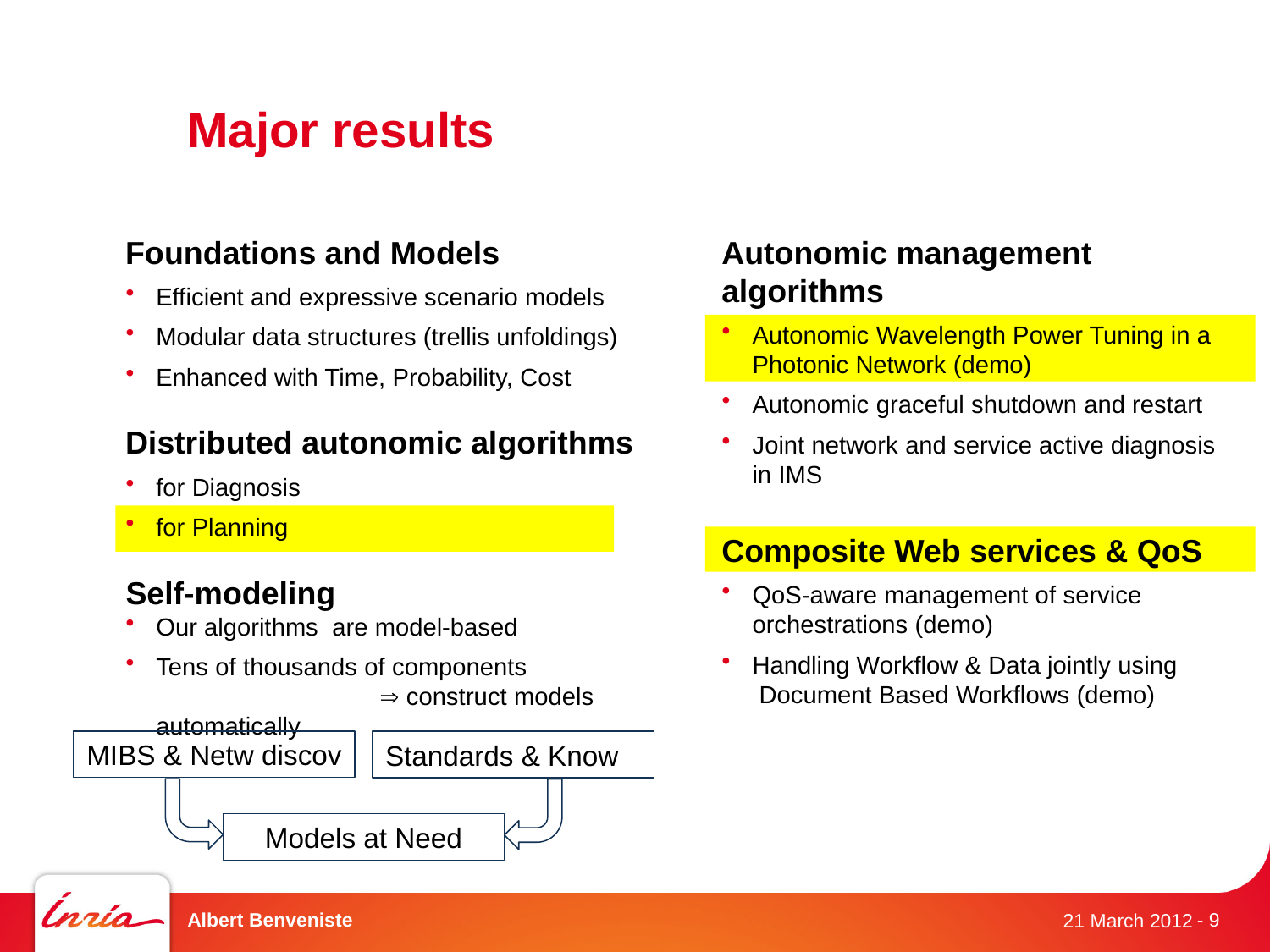

# Major results
Foundations and Models
Efficient and expressive scenario models
Modular data structures (trellis unfoldings)
Enhanced with Time, Probability, Cost
Distributed autonomic algorithms
for Diagnosis
for Planning
Self-modeling
Our algorithms  are model-based
Tens of thousands of components                                                ⇒ construct models automatically

Autonomic management algorithms
Autonomic Wavelength Power Tuning in a Photonic Network (demo)
Autonomic graceful shutdown and restart
Joint network and service active diagnosis in IMS
Composite Web services & QoS
QoS-aware management of service orchestrations (demo)
Handling Workflow & Data jointly using          Document Based Workflows (demo)

MIBS & Netw discov
Standards & Know

Models at Need
Albert Benveniste
- 9
21 March 2012